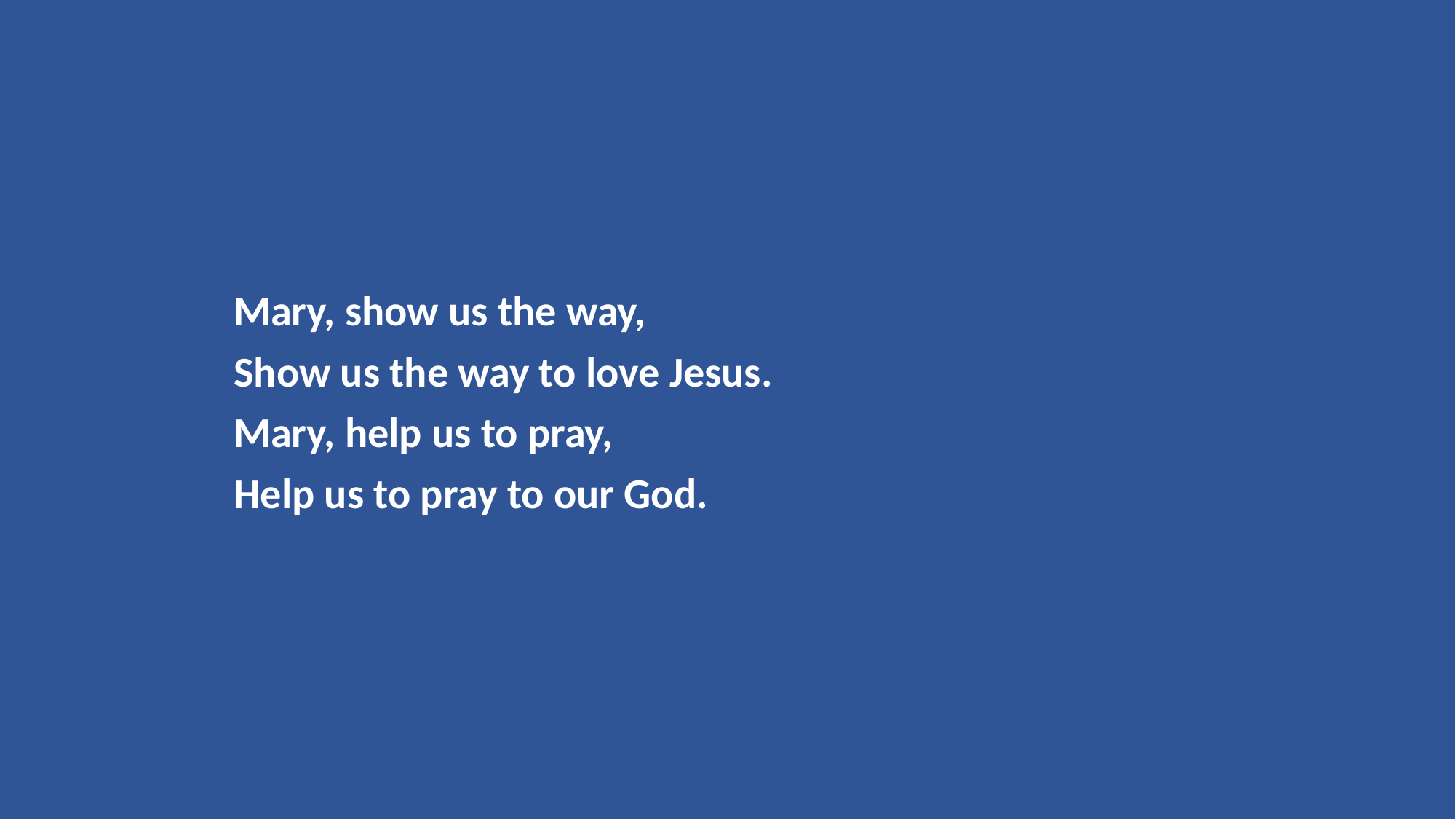

Mary, show us the way,
Show us the way to love Jesus.
Mary, help us to pray,
Help us to pray to our God.